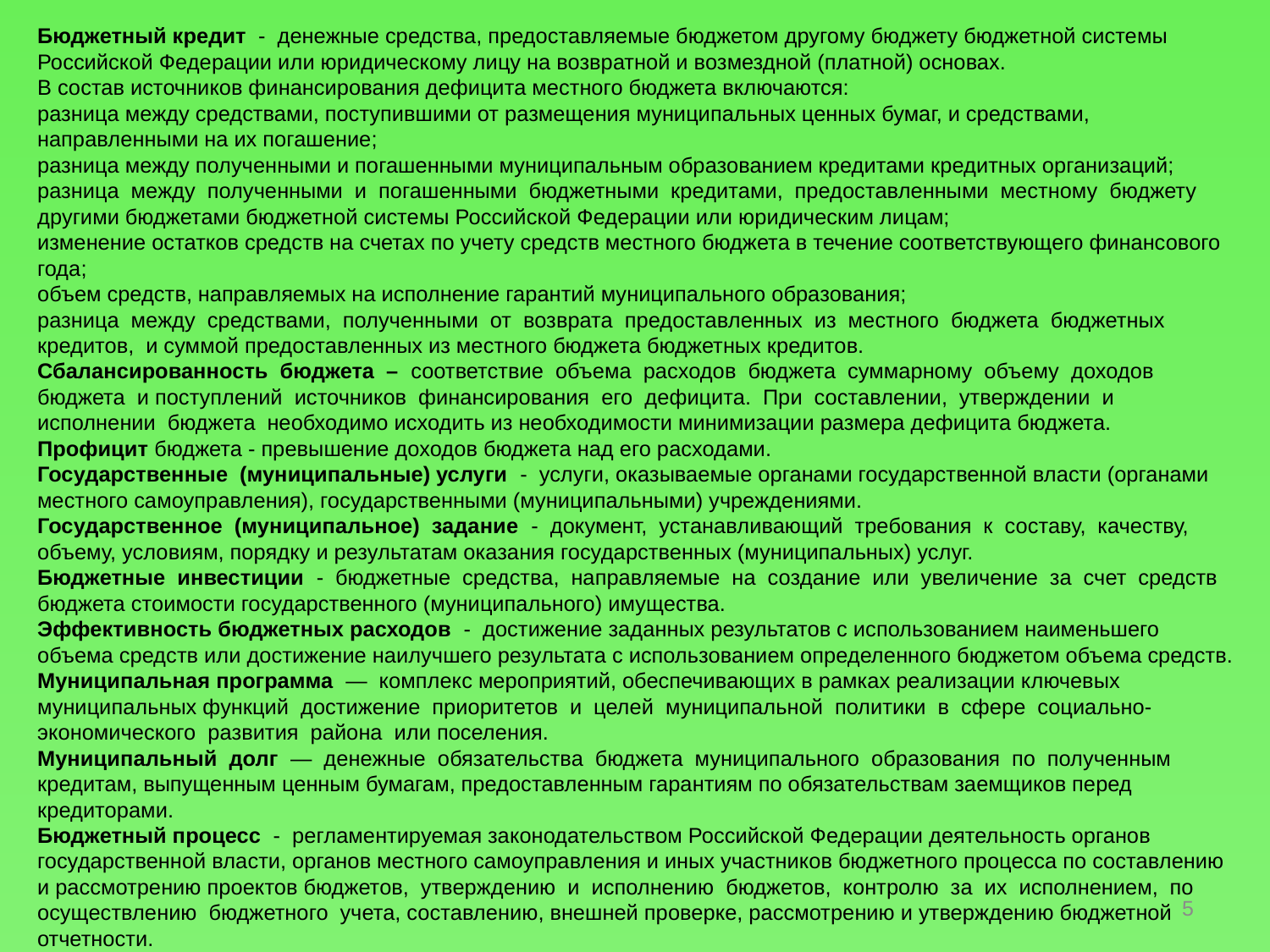

Бюджетный кредит  -  денежные средства, предоставляемые бюджетом другому бюджету бюджетной системы Российской Федерации или юридическому лицу на возвратной и возмездной (платной) основах.
В состав источников финансирования дефицита местного бюджета включаются:
разница между средствами, поступившими от размещения муниципальных ценных бумаг, и средствами, направленными на их погашение;
разница между полученными и погашенными муниципальным образованием кредитами кредитных организаций;
разница  между  полученными  и  погашенными  бюджетными  кредитами,  предоставленными  местному  бюджету  другими бюджетами бюджетной системы Российской Федерации или юридическим лицам;
изменение остатков средств на счетах по учету средств местного бюджета в течение соответствующего финансового года;
объем средств, направляемых на исполнение гарантий муниципального образования;
разница  между  средствами,  полученными  от  возврата  предоставленных  из  местного  бюджета  бюджетных  кредитов,  и суммой предоставленных из местного бюджета бюджетных кредитов.
Сбалансированность  бюджета  –  соответствие  объема  расходов  бюджета  суммарному  объему  доходов  бюджета  и поступлений  источников  финансирования  его  дефицита.  При  составлении,  утверждении  и  исполнении  бюджета  необходимо исходить из необходимости минимизации размера дефицита бюджета.
Профицит бюджета - превышение доходов бюджета над его расходами.
Государственные  (муниципальные) услуги  -  услуги, оказываемые органами государственной власти (органами местного самоуправления), государственными (муниципальными) учреждениями.
Государственное  (муниципальное)  задание  -  документ,  устанавливающий  требования  к  составу,  качеству,  объему, условиям, порядку и результатам оказания государственных (муниципальных) услуг.
Бюджетные  инвестиции  -  бюджетные  средства,  направляемые  на  создание  или  увеличение  за  счет  средств  бюджета стоимости государственного (муниципального) имущества.
Эффективность бюджетных расходов  -  достижение заданных результатов с использованием наименьшего объема средств или достижение наилучшего результата с использованием определенного бюджетом объема средств.
Муниципальная программа  —  комплекс мероприятий, обеспечивающих в рамках реализации ключевых муниципальных функций  достижение  приоритетов  и  целей  муниципальной  политики  в  сфере  социально-экономического  развития  района  или поселения.
Муниципальный  долг  —  денежные  обязательства  бюджета  муниципального  образования  по  полученным  кредитам, выпущенным ценным бумагам, предоставленным гарантиям по обязательствам заемщиков перед кредиторами.
Бюджетный процесс  -  регламентируемая законодательством Российской Федерации деятельность органов государственной власти, органов местного самоуправления и иных участников бюджетного процесса по составлению и рассмотрению проектов бюджетов,  утверждению  и  исполнению  бюджетов,  контролю  за  их  исполнением,  по  осуществлению  бюджетного  учета, составлению, внешней проверке, рассмотрению и утверждению бюджетной отчетности.
5